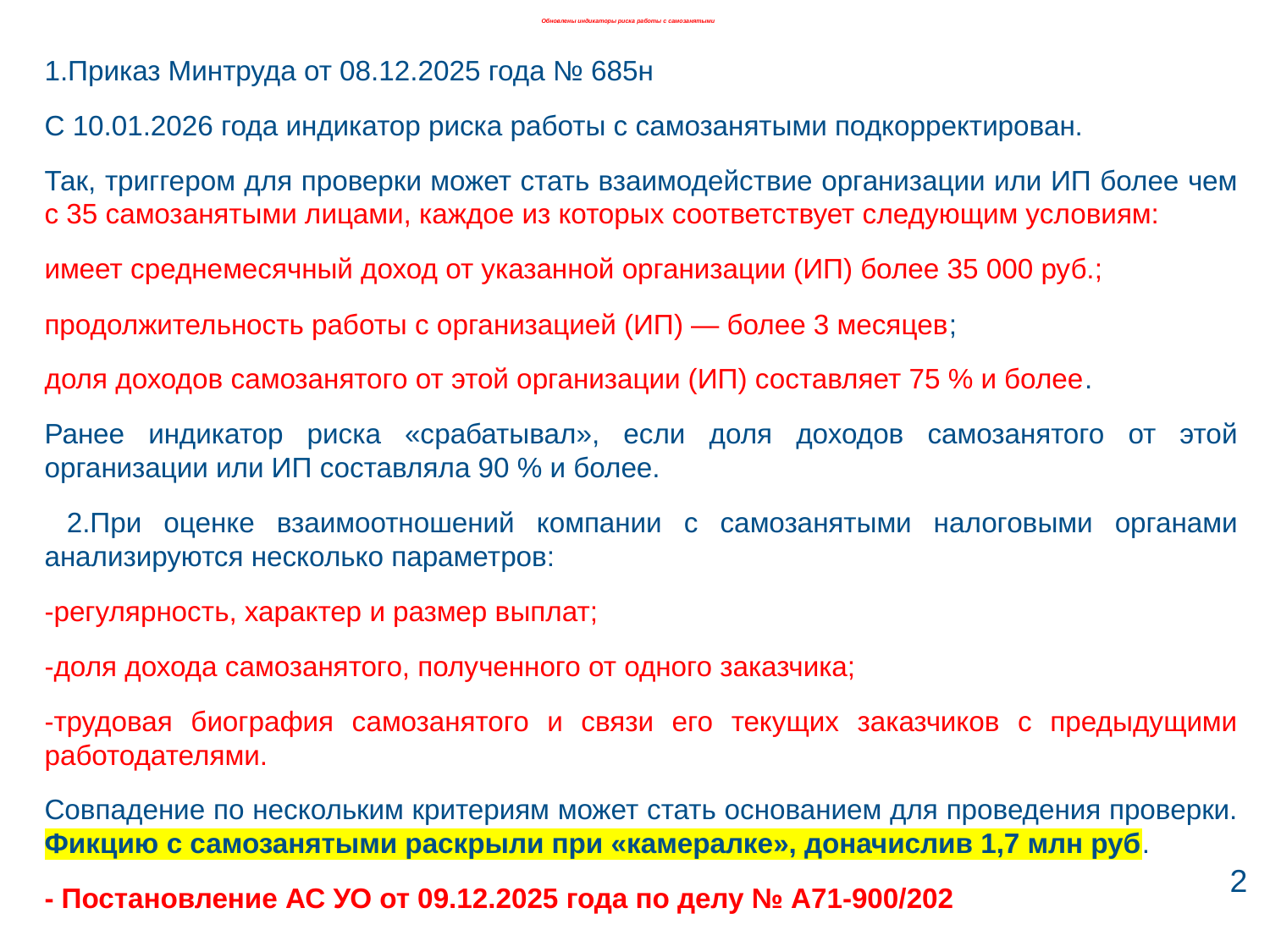

# Обновлены индикаторы риска работы с самозанятыми
1.Приказ Минтруда от 08.12.2025 года № 685н
С 10.01.2026 года индикатор риска работы с самозанятыми подкорректирован.
Так, триггером для проверки может стать взаимодействие организации или ИП более чем с 35 самозанятыми лицами, каждое из которых соответствует следующим условиям:
имеет среднемесячный доход от указанной организации (ИП) более 35 000 руб.;
продолжительность работы с организацией (ИП) — более 3 месяцев;
доля доходов самозанятого от этой организации (ИП) составляет 75 % и более.
Ранее индикатор риска «срабатывал», если доля доходов самозанятого от этой организации или ИП составляла 90 % и более.
 2.При оценке взаимоотношений компании с самозанятыми налоговыми органами анализируются несколько параметров:
-регулярность, характер и размер выплат;
-доля дохода самозанятого, полученного от одного заказчика;
-трудовая биография самозанятого и связи его текущих заказчиков с предыдущими работодателями.
Совпадение по нескольким критериям может стать основанием для проведения проверки. Фикцию с самозанятыми раскрыли при «камералке», доначислив 1,7 млн руб.
- Постановление АС УО от 09.12.2025 года по делу № А71-900/202